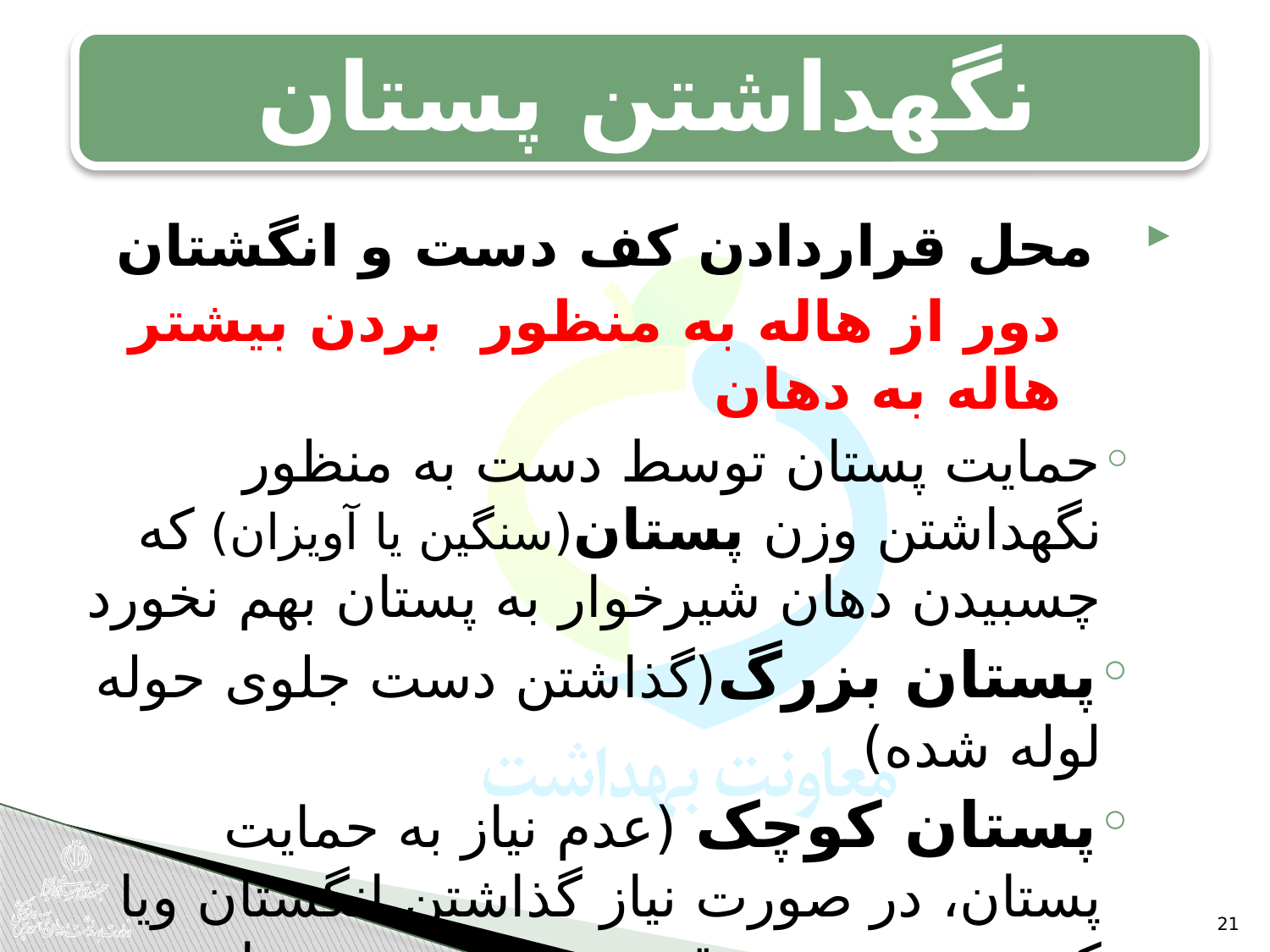

نگهداشتن پستان
  محل قراردادن کف دست و انگشتان
دور از هاله به منظور  بردن بیشتر هاله به دهان
حمایت پستان توسط دست به منظور نگهداشتن وزن پستان(سنگین یا آویزان) که چسبیدن دهان شیرخوار به پستان بهم نخورد
پستان بزرگ(گذاشتن دست جلوی حوله لوله شده)
پستان کوچک (عدم نیاز به حمایت پستان، در صورت نیاز گذاشتن انگشتان ویا کف دست بروی قفسه سینه زیر پستان
21